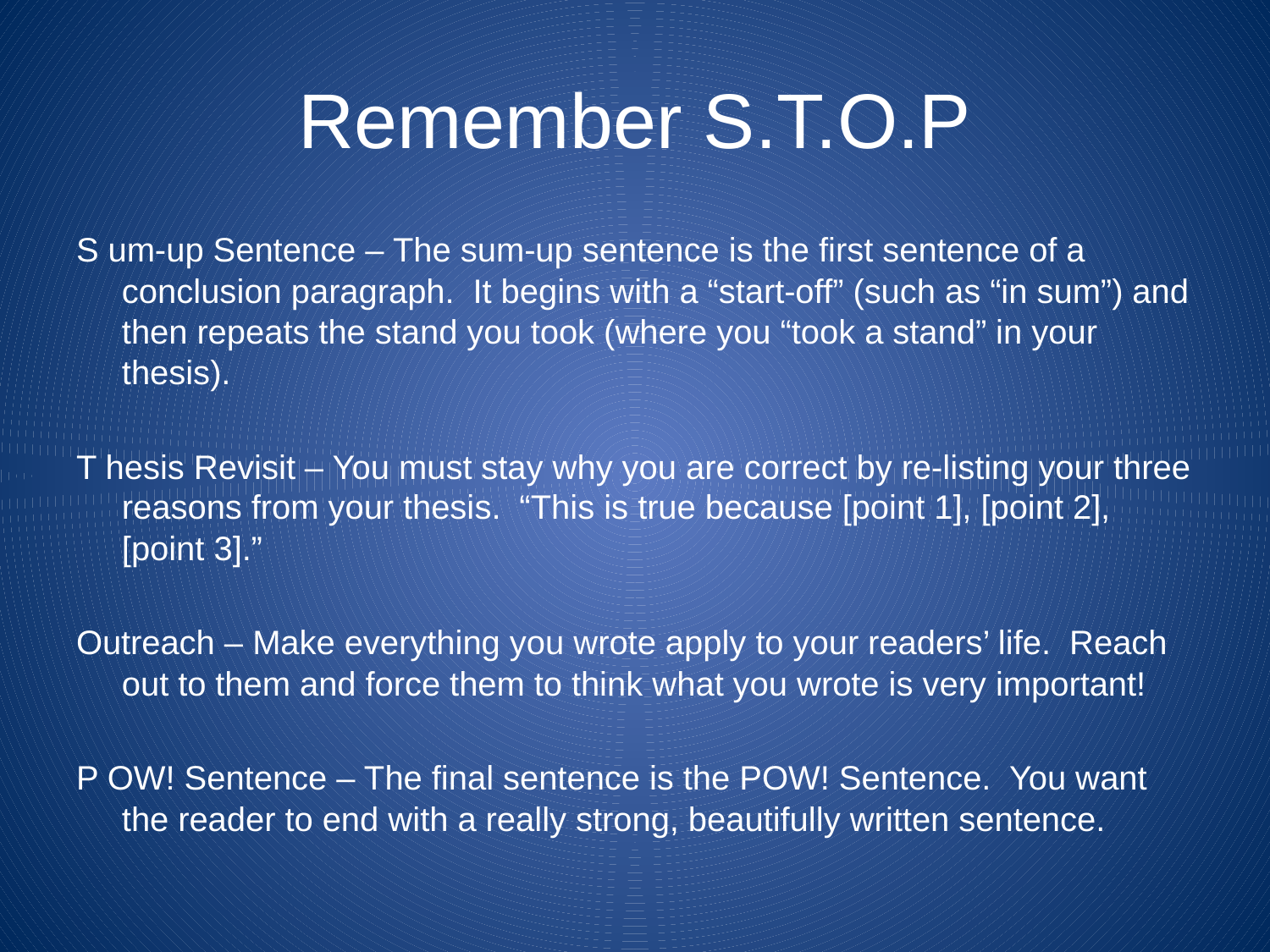

# Remember S.T.O.P
S um-up Sentence – The sum-up sentence is the first sentence of a conclusion paragraph.  It begins with a “start-off” (such as “in sum”) and then repeats the stand you took (where you “took a stand” in your thesis).

T hesis Revisit – You must stay why you are correct by re-listing your three reasons from your thesis.  “This is true because [point 1], [point 2], [point 3].”

Outreach – Make everything you wrote apply to your readers’ life.  Reach out to them and force them to think what you wrote is very important!

P OW! Sentence – The final sentence is the POW! Sentence.  You want the reader to end with a really strong, beautifully written sentence.